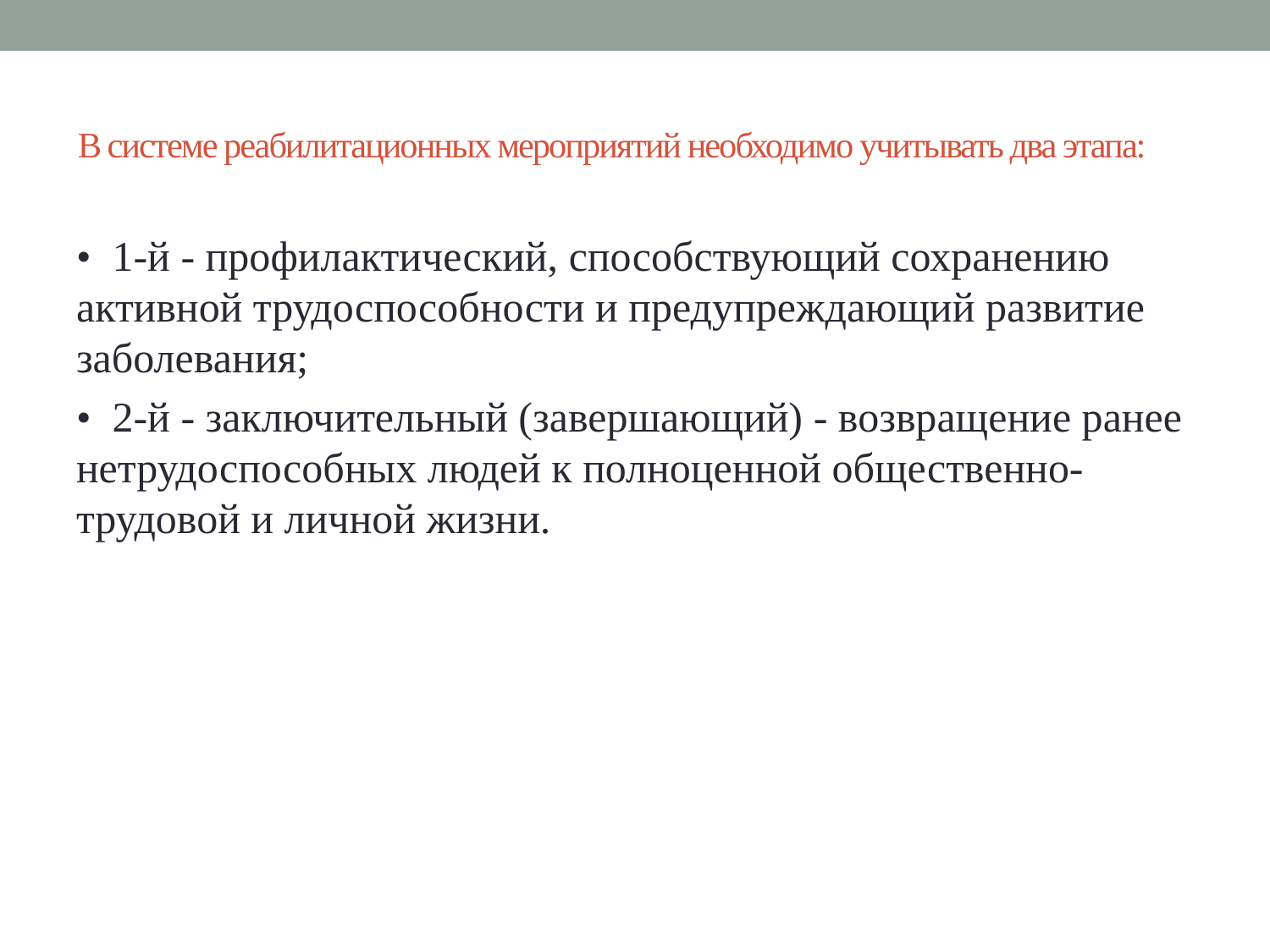

# В системе реабилитационных мероприятий необходимо учитывать два этапа:
•  1-й - профилактический, способствующий сохранению активной трудоспособности и предупреждающий развитие заболевания;
•  2-й - заключительный (завершающий) - возвращение ранее нетрудоспособных людей к полноценной общественно-трудовой и личной жизни.